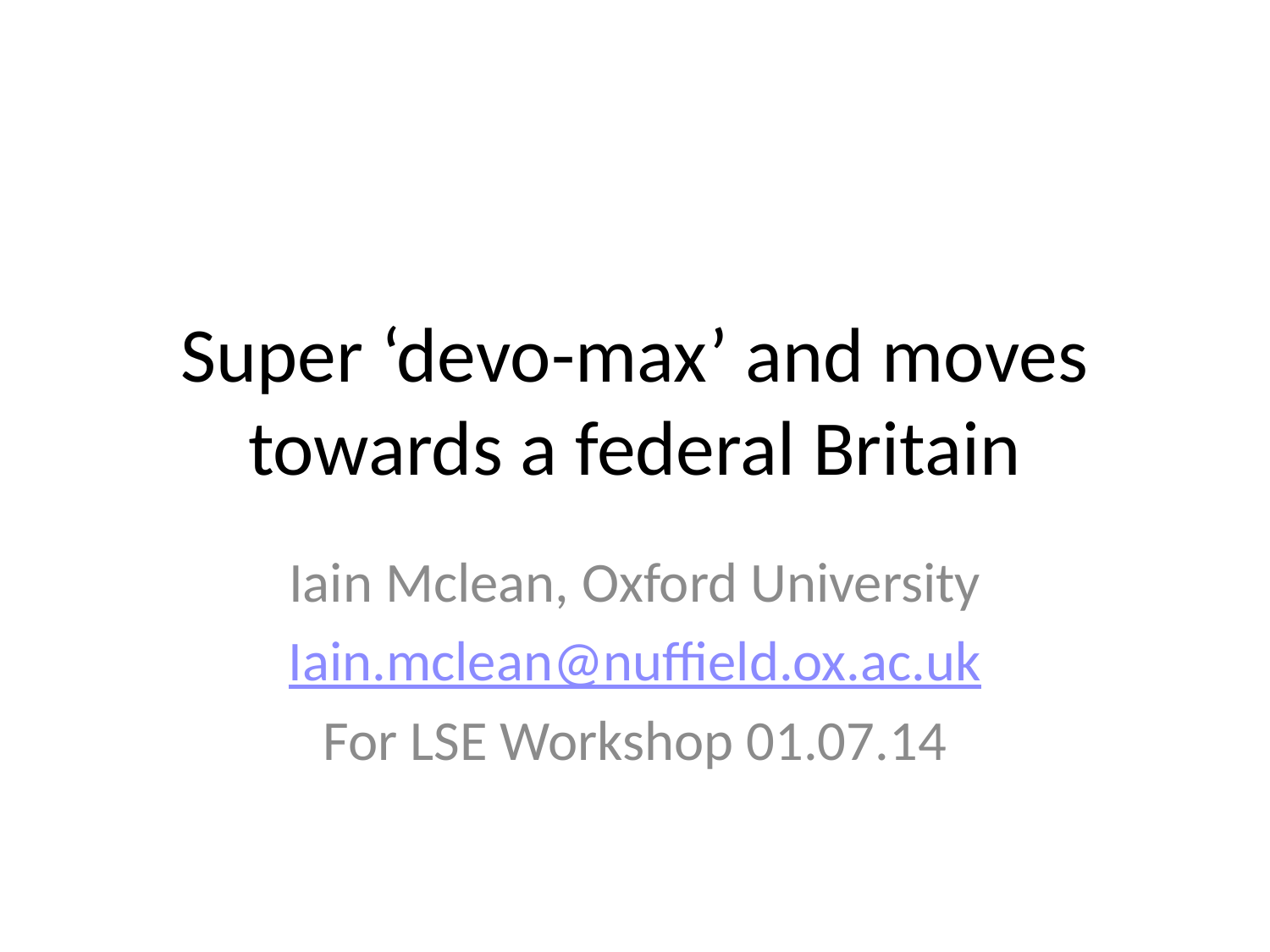

# Super ‘devo-max’ and moves towards a federal Britain
Iain Mclean, Oxford University
Iain.mclean@nuffield.ox.ac.uk
For LSE Workshop 01.07.14